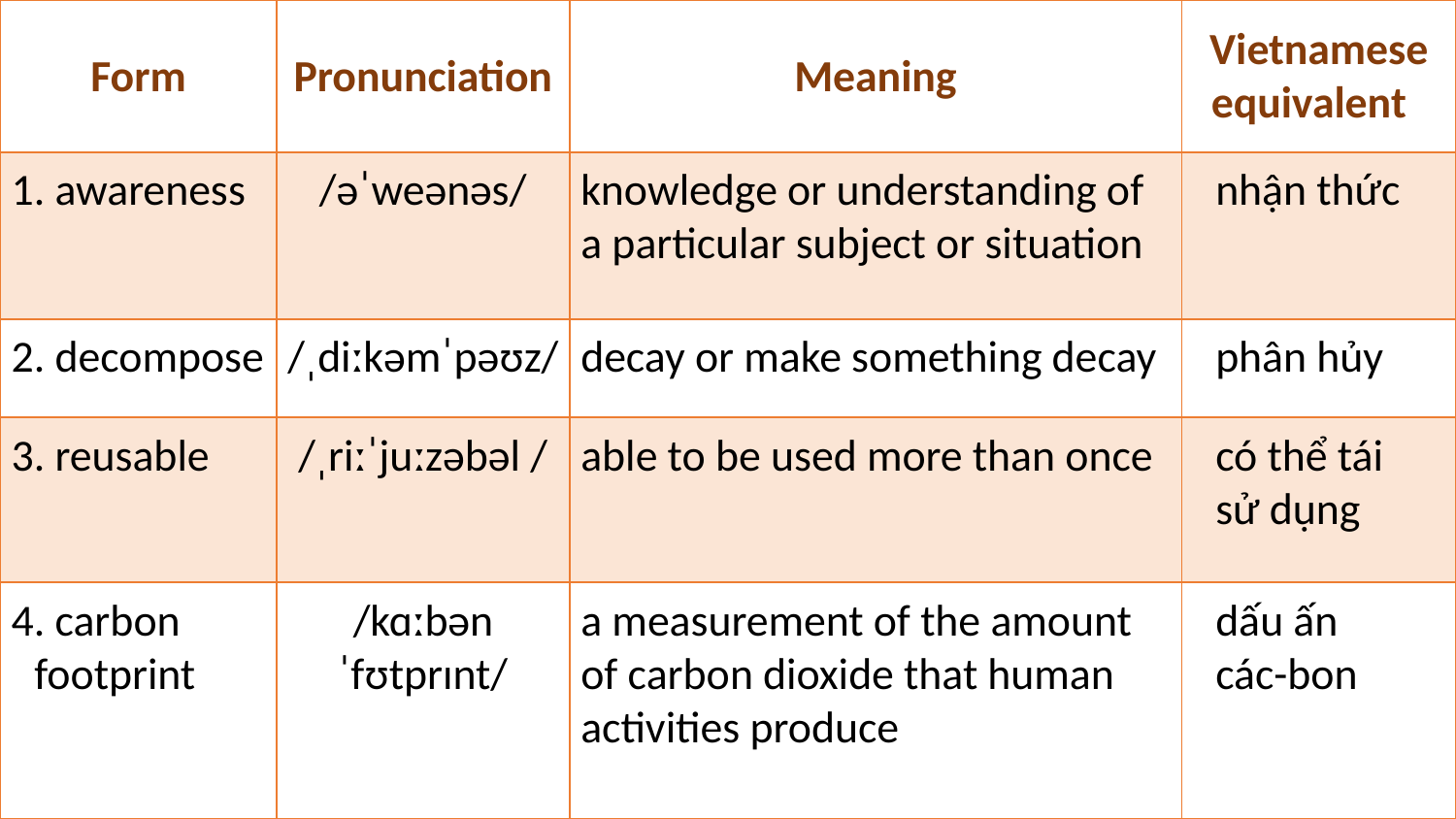

| Form | Pronunciation | Meaning | Vietnamese equivalent |
| --- | --- | --- | --- |
| 1. awareness | /əˈweənəs/ | knowledge or understanding of a particular subject or situation | nhận thức |
| 2. decompose | /ˌdiːkəmˈpəʊz/ | decay or make something decay | phân hủy |
| 3. reusable | /ˌriːˈjuːzəbəl / | able to be used more than once | có thể tái sử dụng |
| 4. carbon footprint | /kɑːbən ˈfʊtprɪnt/ | a measurement of the amount of carbon dioxide that human activities produce | dấu ấn các-bon |